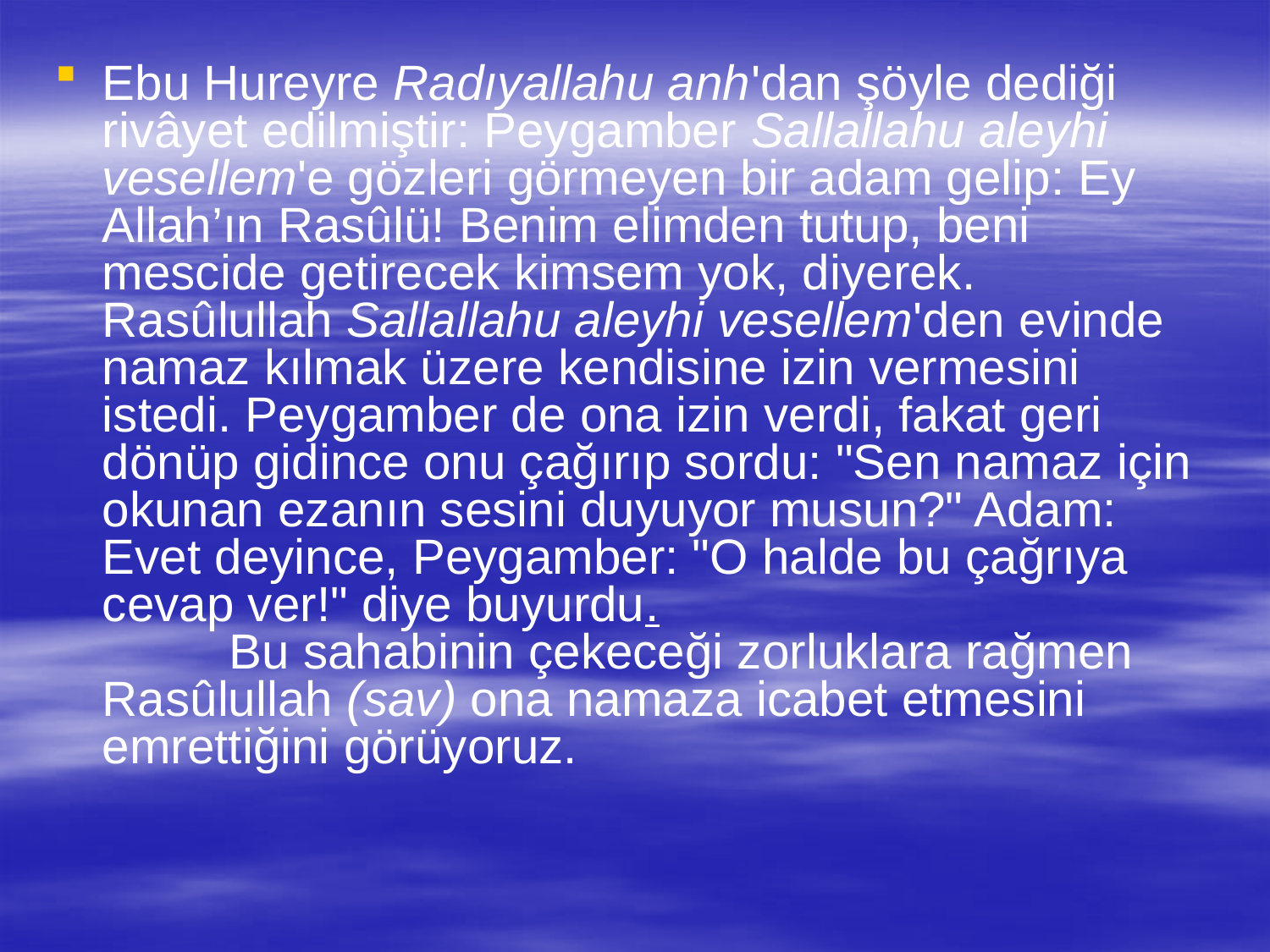

Ebu Hureyre Radıyallahu anh'dan şöyle dediği rivâyet edilmiştir: Peygamber Sallallahu aleyhi vesellem'e gözleri görmeyen bir adam gelip: Ey Allah’ın Rasûlü! Benim elimden tutup, beni mescide getirecek kimsem yok, diyerek. Rasûlullah Sallallahu aleyhi vesellem'den evinde namaz kılmak üzere kendisine izin vermesini istedi. Peygamber de ona izin verdi, fakat geri dönüp gidince onu çağırıp sordu: "Sen namaz için okunan ezanın sesini duyuyor musun?" Adam: Evet deyince, Peygamber: "O halde bu çağrıya cevap ver!" diye buyurdu.
	Bu sahabinin çekeceği zorluklara rağmen Rasûlullah (sav) ona namaza icabet etmesini emrettiğini görüyoruz.